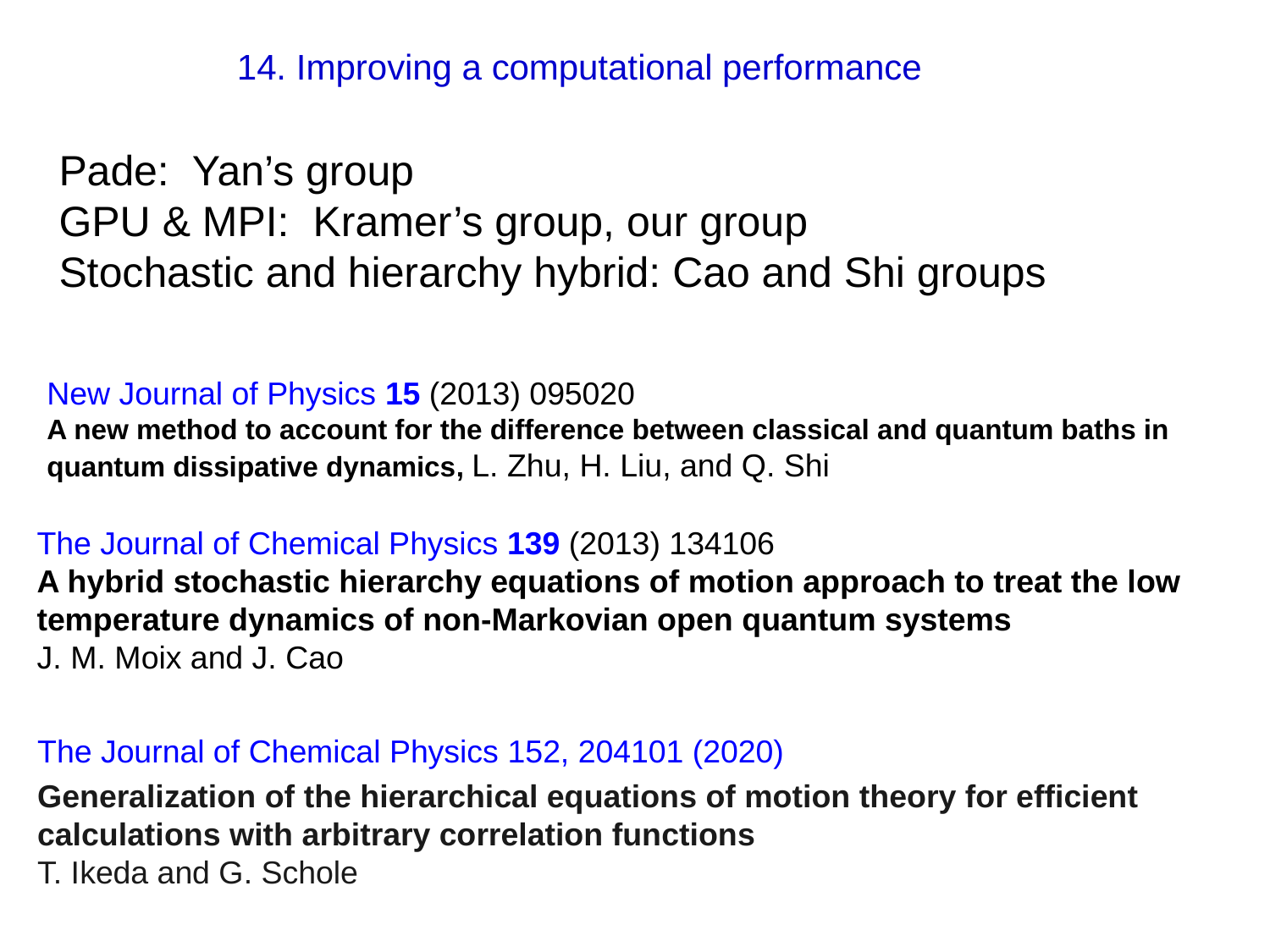

# 14. Improving a computational performance
Pade:  Yan’s group
GPU & MPI:  Kramer’s group, our group
Stochastic and hierarchy hybrid: Cao and Shi groups

New Journal of Physics 15 (2013) 095020
A new method to account for the difference between classical and quantum baths in quantum dissipative dynamics, L. Zhu, H. Liu, and Q. Shi

The Journal of Chemical Physics 139 (2013) 134106
A hybrid stochastic hierarchy equations of motion approach to treat the low temperature dynamics of non-Markovian open quantum systems
J. M. Moix and J. Cao

The Journal of Chemical Physics 152, 204101 (2020)

Generalization of the hierarchical equations of motion theory for efficient calculations with arbitrary correlation functions
T. Ikeda and G. Schole